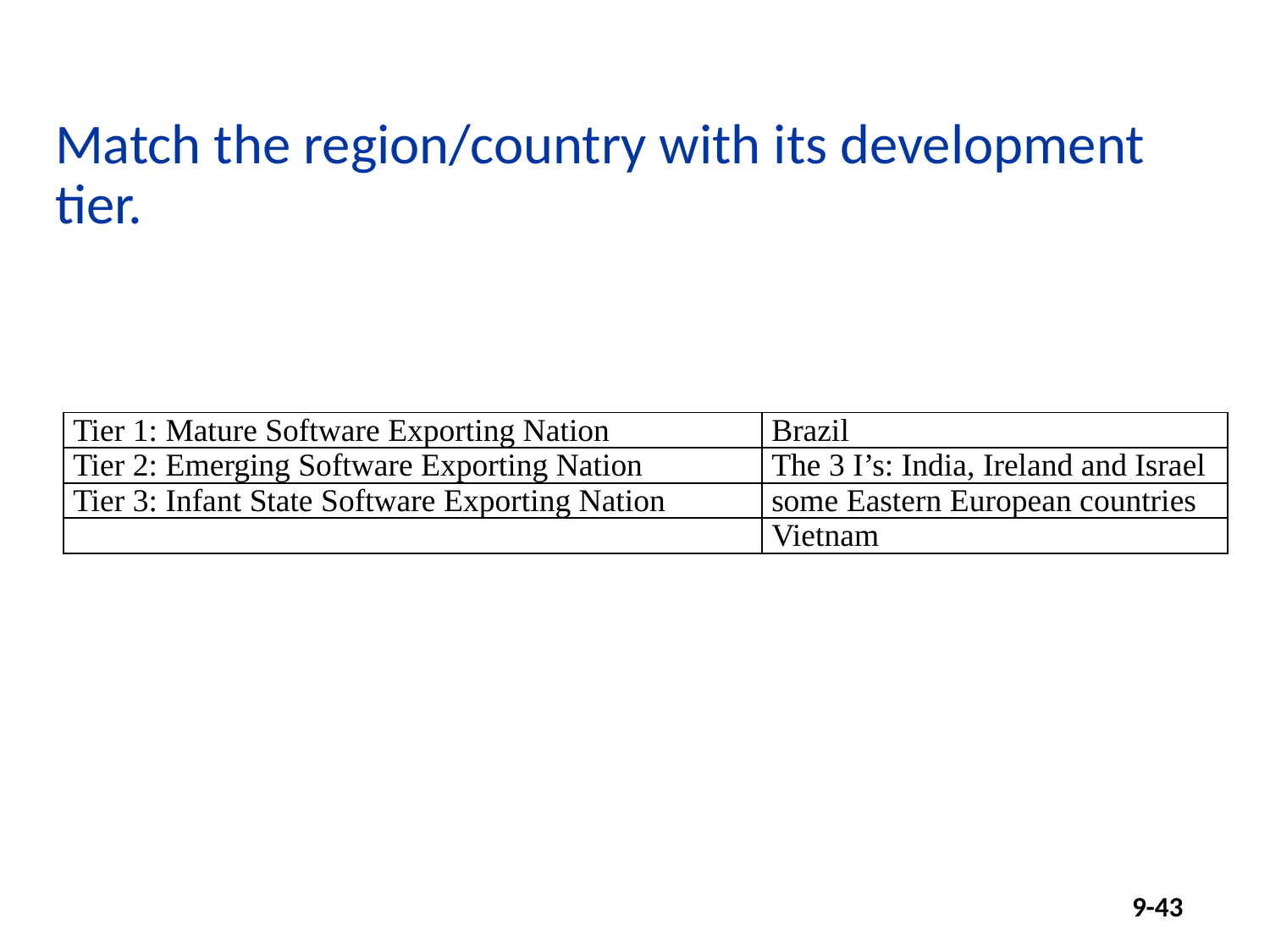

Match the region/country with its development tier.
| Tier 1: Mature Software Exporting Nation | Brazil |
| --- | --- |
| Tier 2: Emerging Software Exporting Nation | The 3 I’s: India, Ireland and Israel |
| Tier 3: Infant State Software Exporting Nation | some Eastern European countries |
|  | Vietnam |